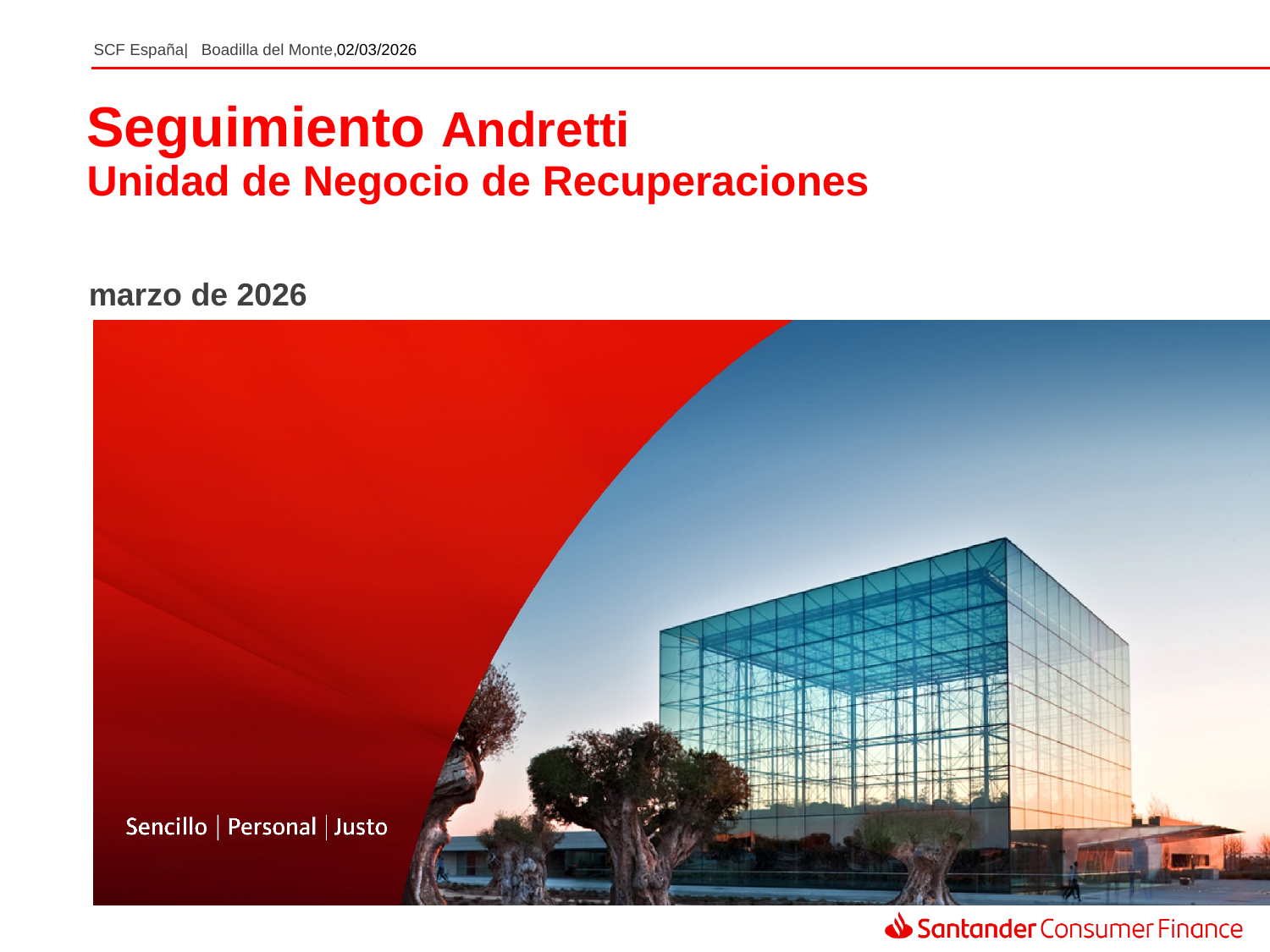

02/03/2026
SCF España|   Boadilla del Monte,
# Seguimiento Andretti Unidad de Negocio de Recuperaciones
marzo de 2026